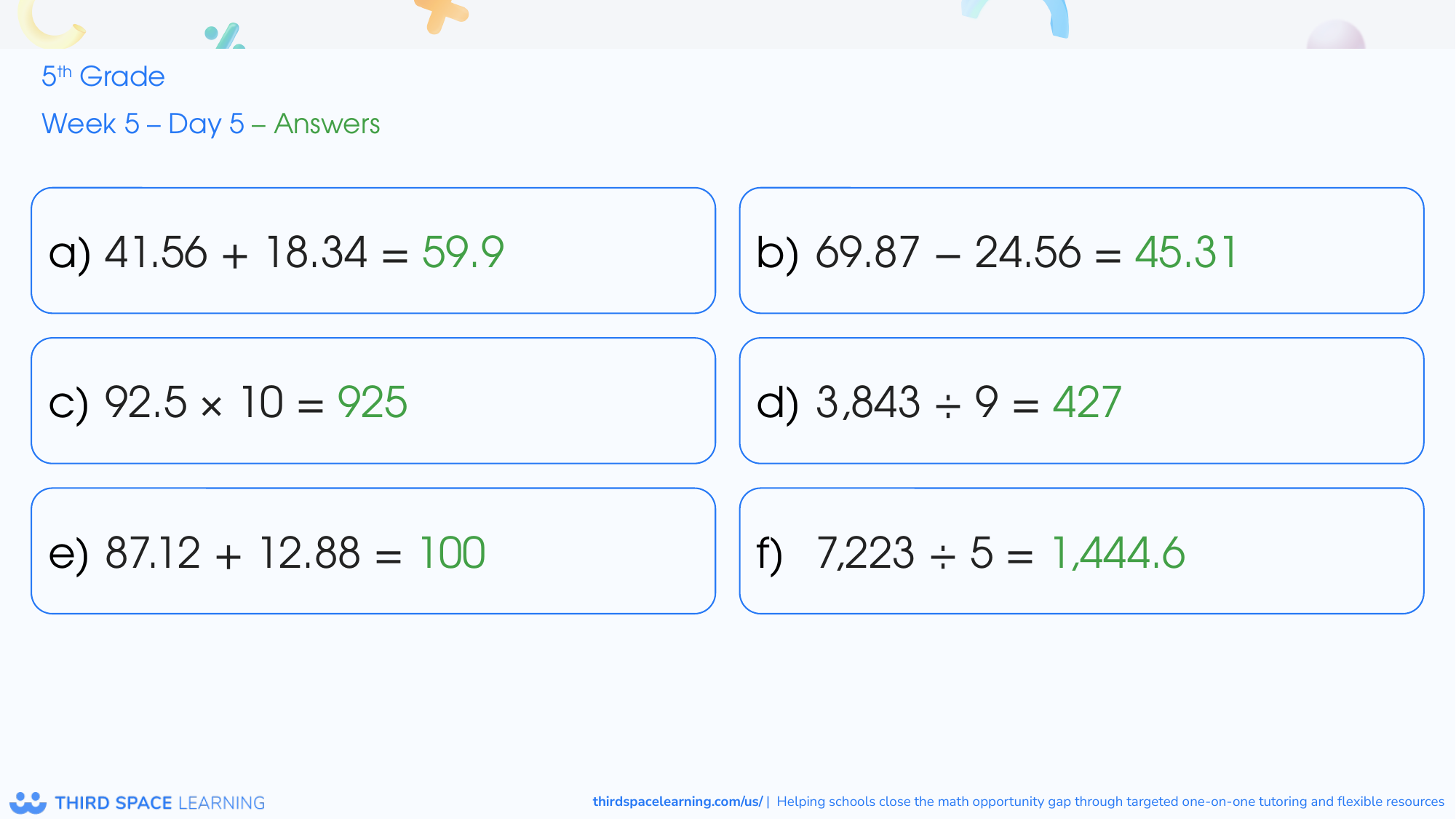

5th Grade
Week 5 – Day 5 – Answers
41.56 + 18.34 = 59.9
69.87 − 24.56 = 45.31
92.5 × 10 = 925
3,843 ÷ 9 = 427
87.12 + 12.88 = 100
7,223 ÷ 5 = 1,444.6